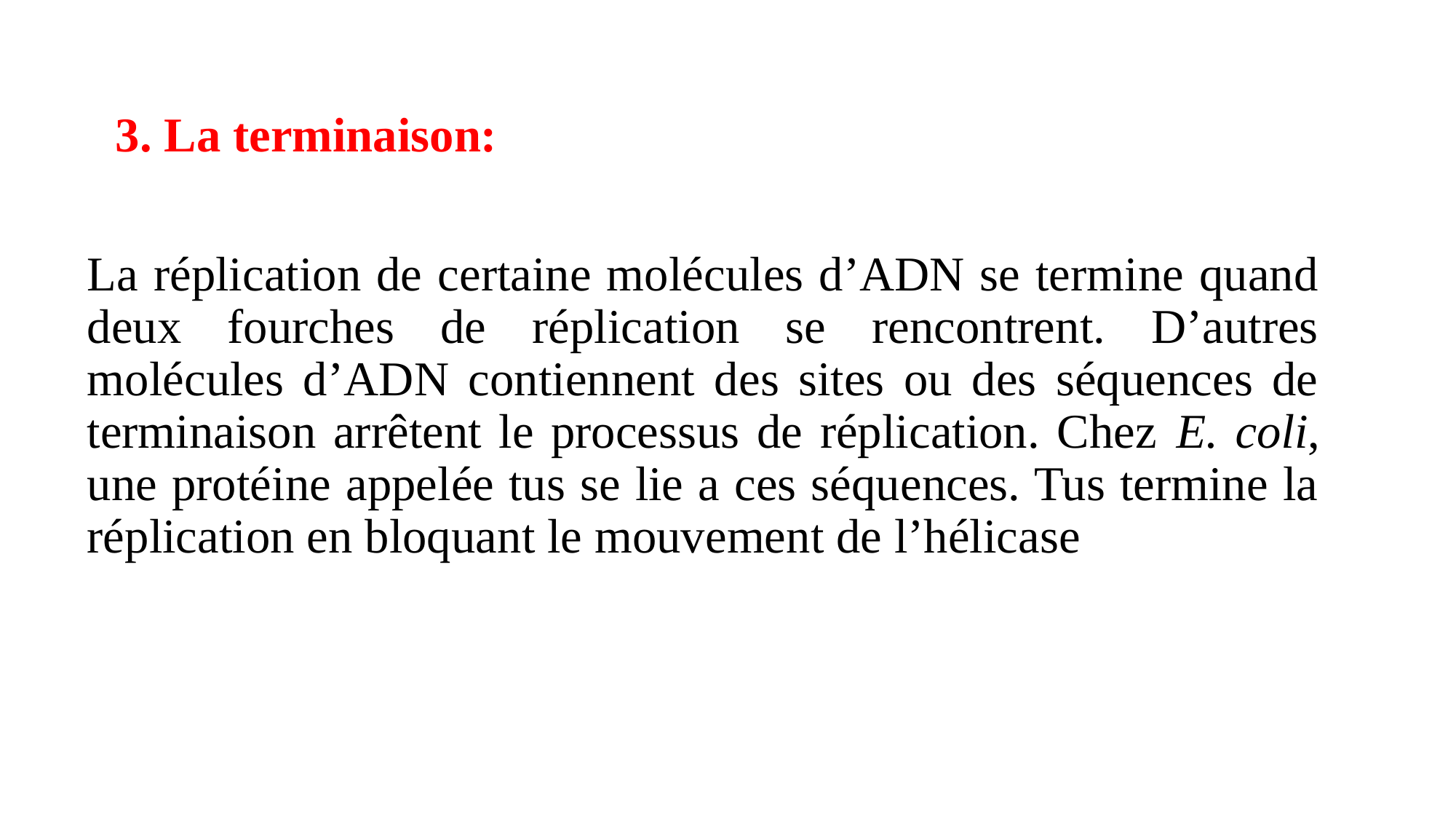

3. La terminaison:
# La réplication de certaine molécules d’ADN se termine quand deux fourches de réplication se rencontrent. D’autres molécules d’ADN contiennent des sites ou des séquences de terminaison arrêtent le processus de réplication. Chez E. coli, une protéine appelée tus se lie a ces séquences. Tus termine la réplication en bloquant le mouvement de l’hélicase